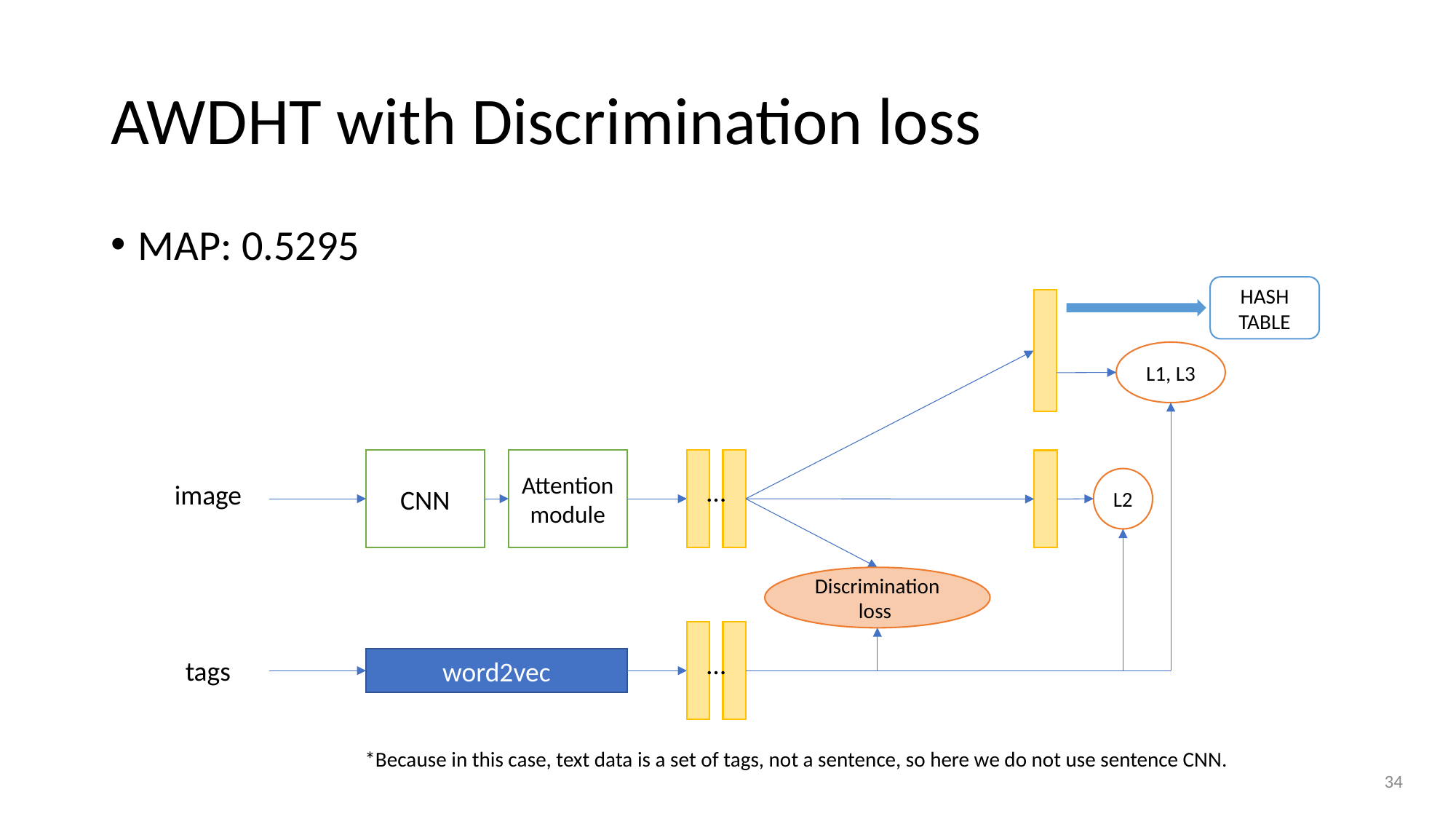

# AWDHT with Discrimination loss
MAP: 0.5295
HASH TABLE

L1, L3
CNN
Attention module

L2
…
image
Discrimination loss

…
tags
word2vec
*Because in this case, text data is a set of tags, not a sentence, so here we do not use sentence CNN.
34